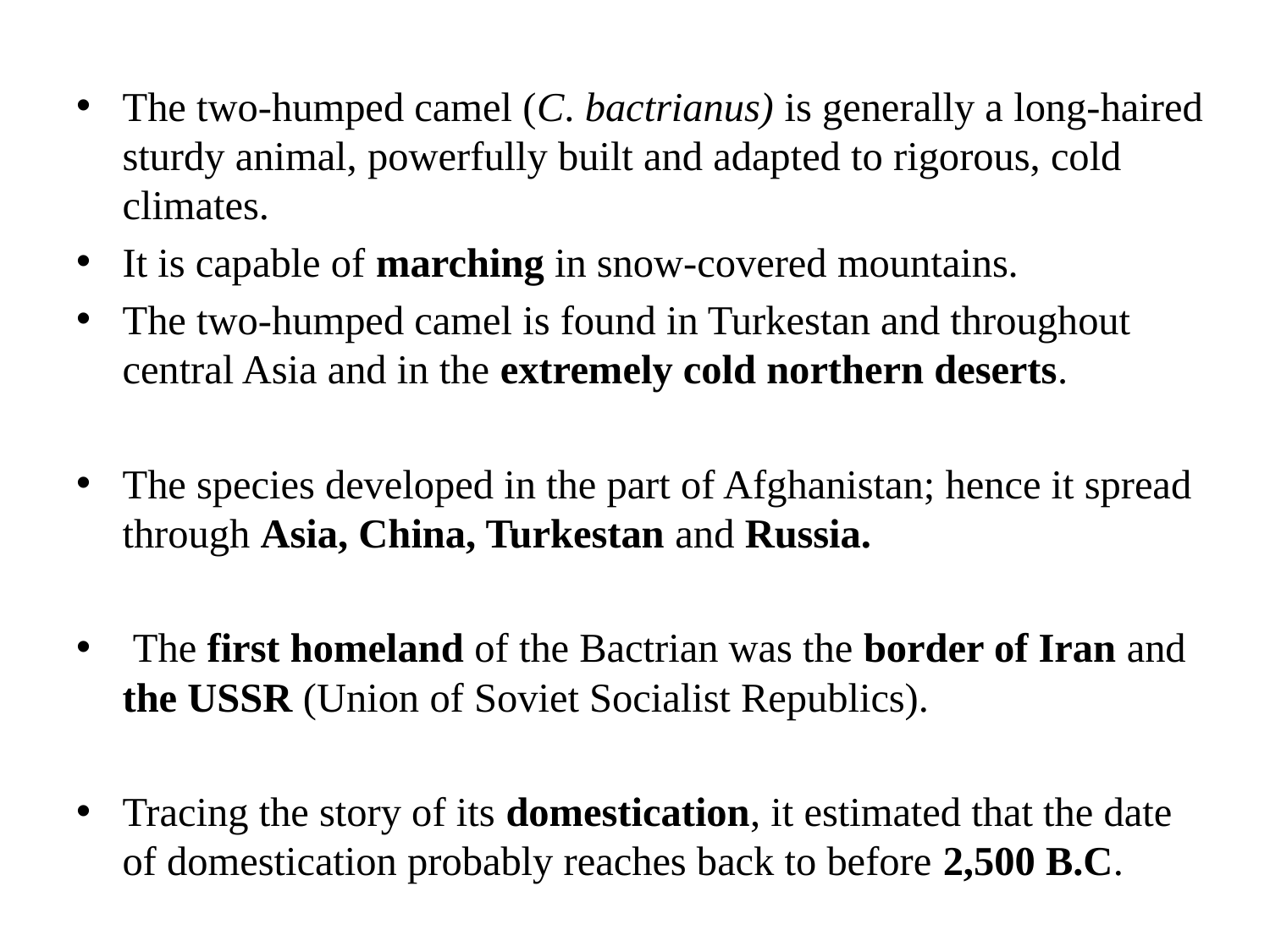

The two-humped camel (C. bactrianus) is generally a long-haired sturdy animal, powerfully built and adapted to rigorous, cold climates.
It is capable of marching in snow-covered mountains.
The two-humped camel is found in Turkestan and throughout central Asia and in the extremely cold northern deserts.

The species developed in the part of Afghanistan; hence it spread through Asia, China, Turkestan and Russia.

 The first homeland of the Bactrian was the border of Iran and the USSR (Union of Soviet Socialist Republics).

Tracing the story of its domestication, it estimated that the date of domestication probably reaches back to before 2,500 B.C.